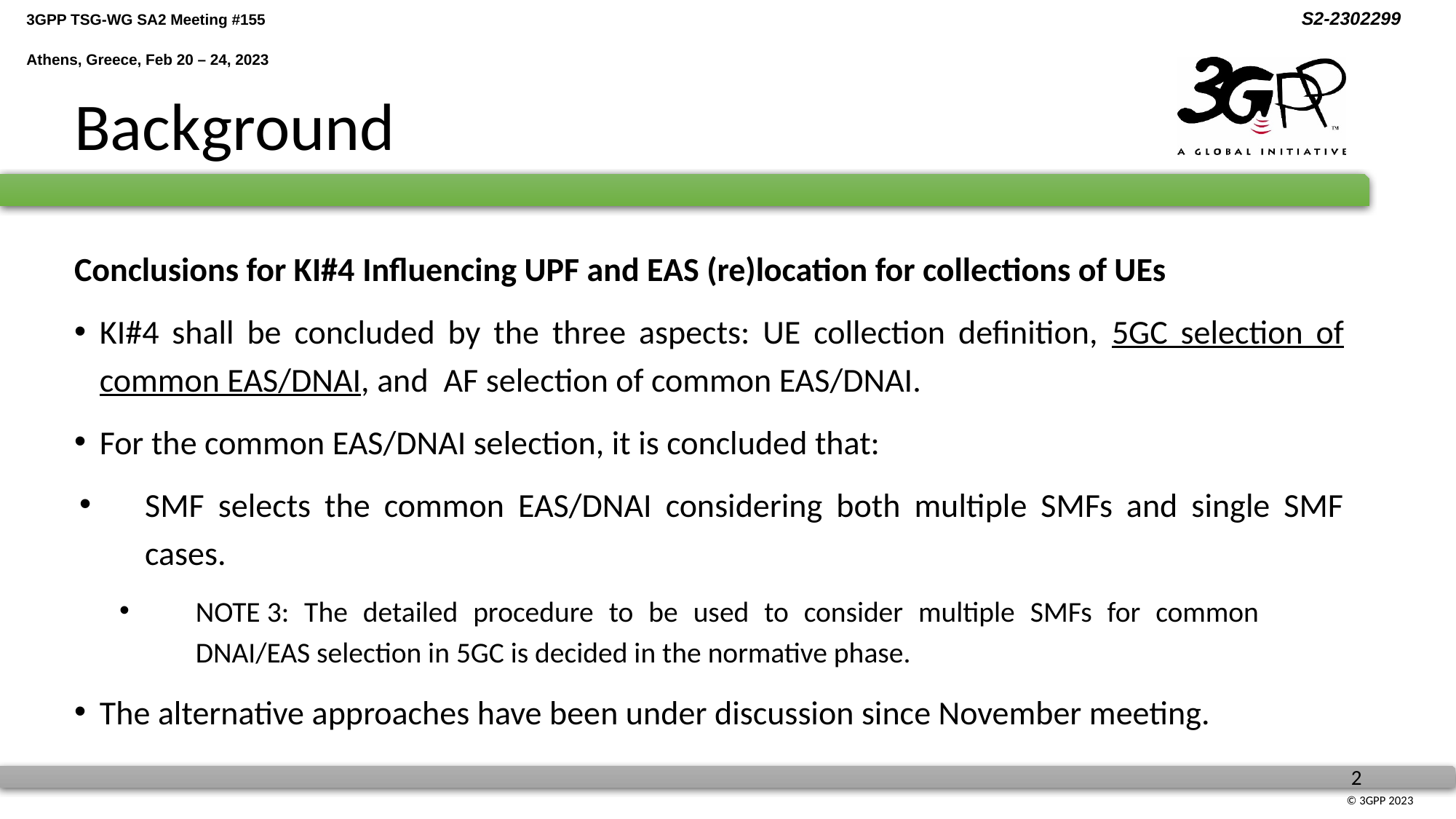

# Background
Conclusions for KI#4 Influencing UPF and EAS (re)location for collections of UEs
KI#4 shall be concluded by the three aspects: UE collection definition, 5GC selection of common EAS/DNAI, and  AF selection of common EAS/DNAI.
For the common EAS/DNAI selection, it is concluded that:
SMF selects the common EAS/DNAI considering both multiple SMFs and single SMF cases.
NOTE 3: The detailed procedure to be used to consider multiple SMFs for common 	DNAI/EAS selection in 5GC is decided in the normative phase.
The alternative approaches have been under discussion since November meeting.